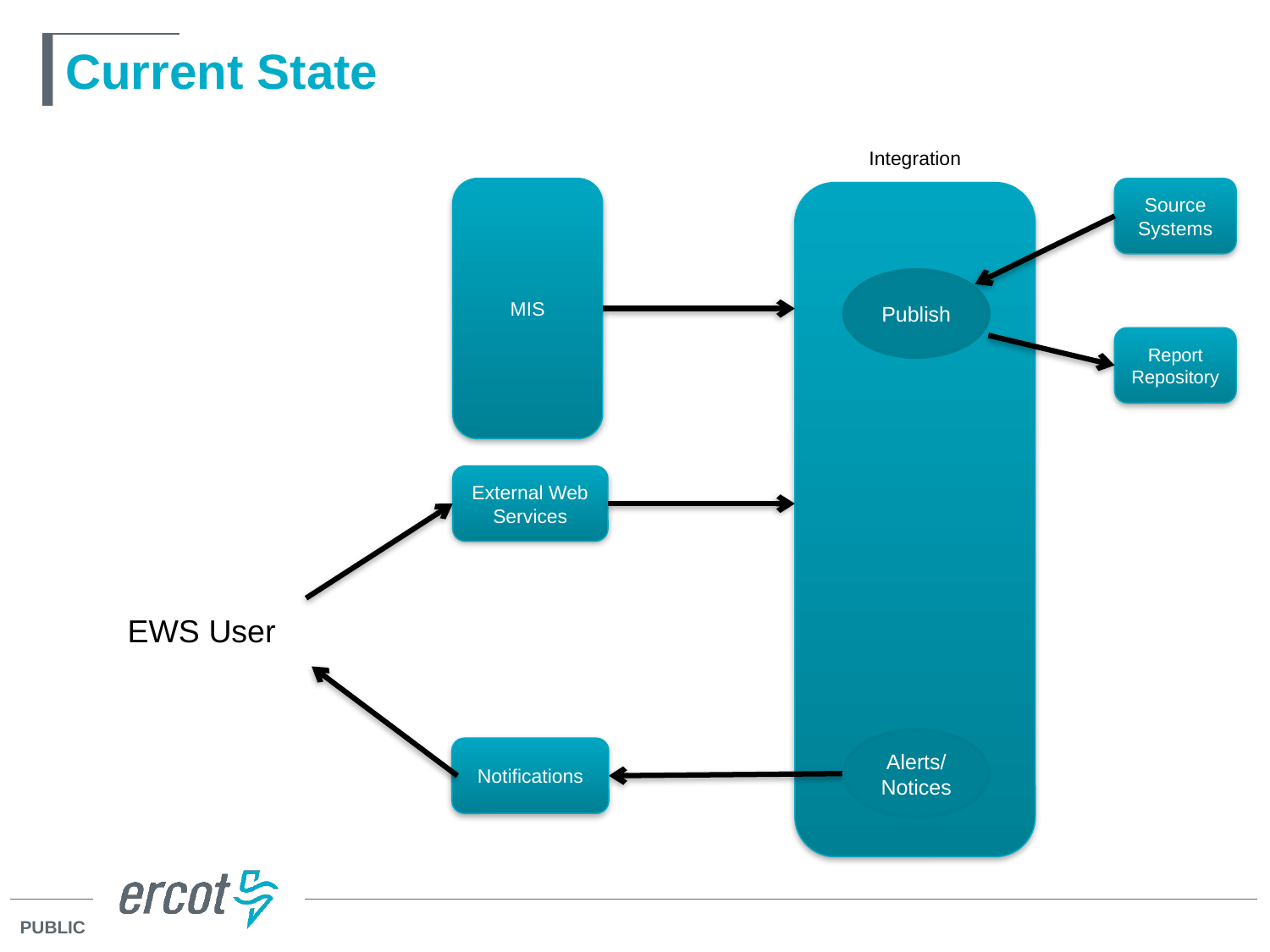

# Current State
Integration
MIS
Source Systems

Publish
Report Repository
External Web Services
EWS User
Alerts/ Notices
Notifications